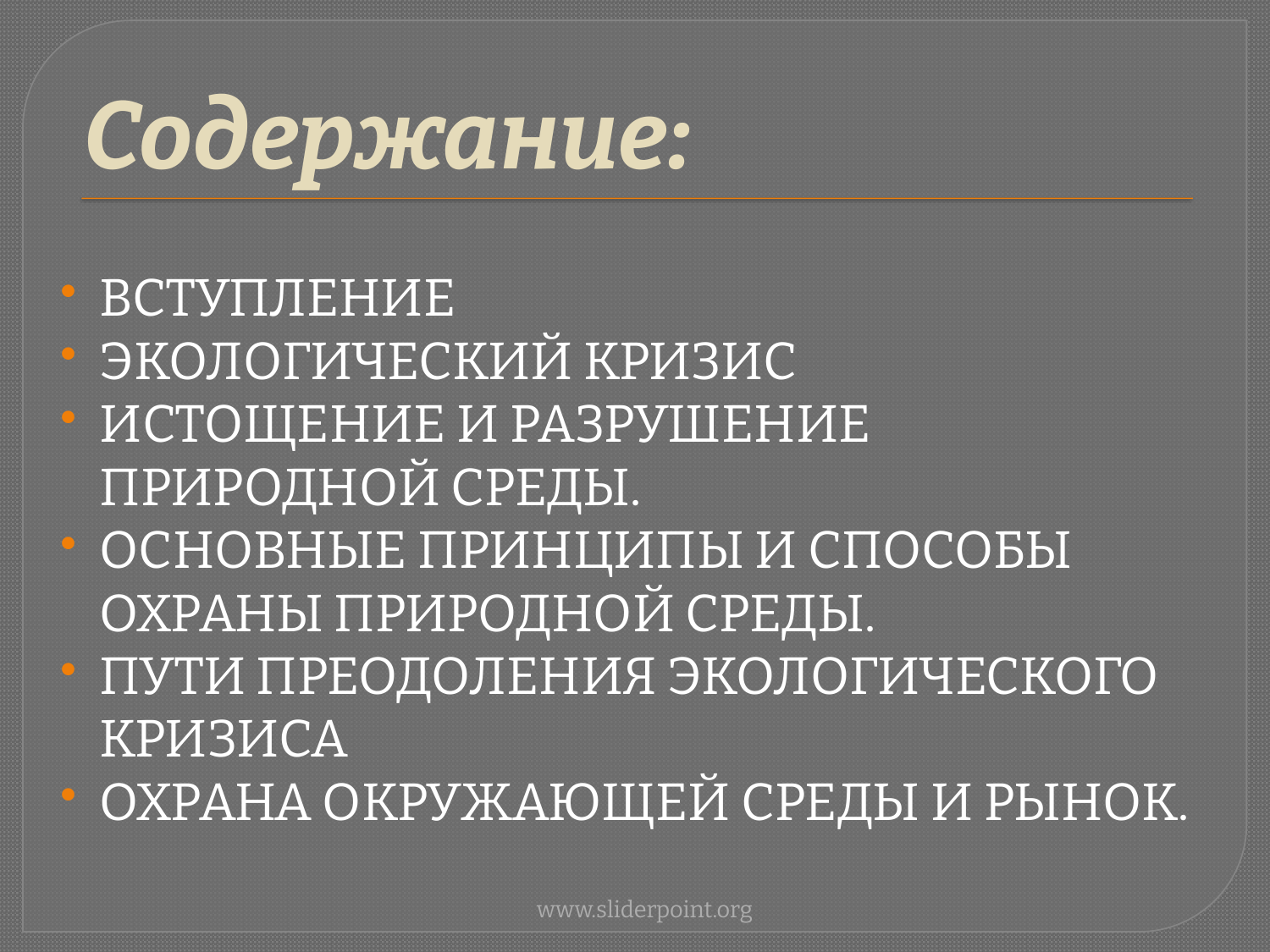

# Содержание:
ВСТУПЛЕНИЕ
ЭКОЛОГИЧЕСКИЙ КРИЗИС
ИСТОЩЕНИЕ И РАЗРУШЕНИЕ ПРИРОДНОЙ СРЕДЫ.
ОСНОВНЫЕ ПРИНЦИПЫ И СПОСОБЫ ОХРАНЫ ПРИРОДНОЙ СРЕДЫ.
ПУТИ ПРЕОДОЛЕНИЯ ЭКОЛОГИЧЕСКОГО КРИЗИСА
ОХРАНА ОКРУЖАЮЩЕЙ СРЕДЫ И РЫНОК.

www.sliderpoint.org